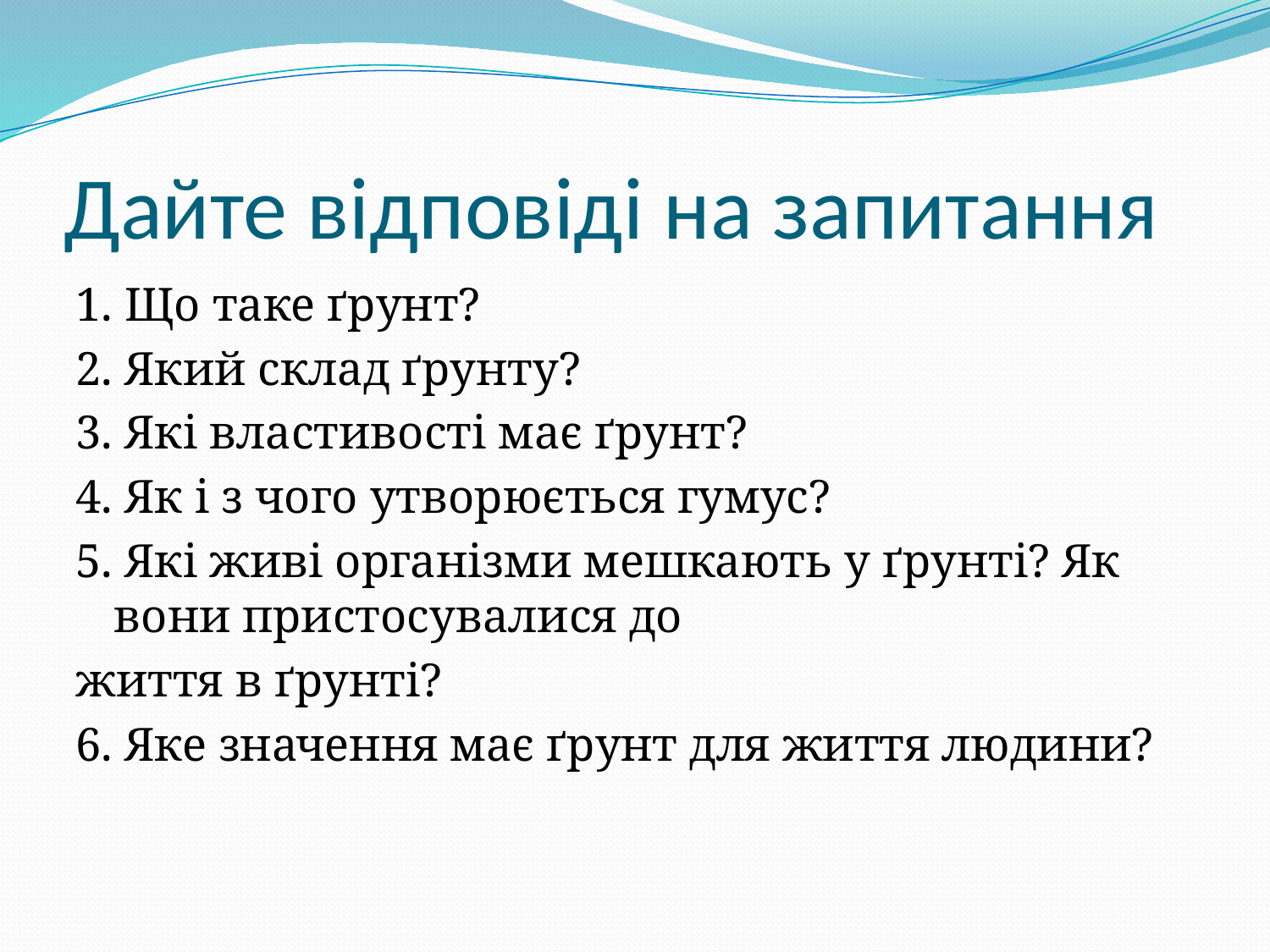

# Дайте відповіді на запитання
1. Що таке ґрунт?
2. Який склад ґрунту?
3. Які властивості має ґрунт?
4. Як і з чого утворюється гумус?
5. Які живі організми мешкають у ґрунті? Як вони пристосувалися до
життя в ґрунті?
6. Яке значення має ґрунт для життя людини?